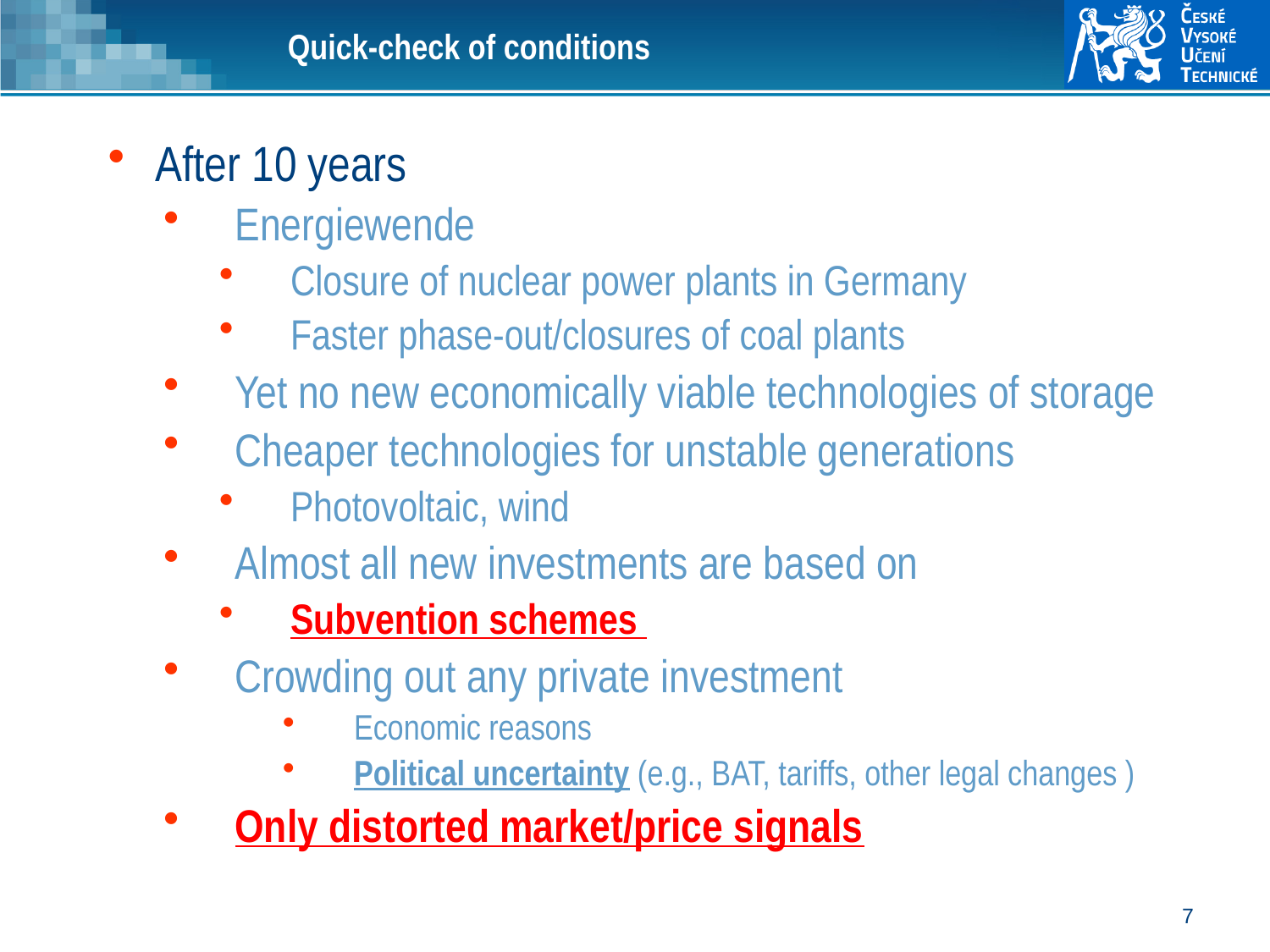

# Quick-check of conditions
After 10 years
Energiewende
Closure of nuclear power plants in Germany
Faster phase-out/closures of coal plants
Yet no new economically viable technologies of storage
Cheaper technologies for unstable generations
Photovoltaic, wind
Almost all new investments are based on
Subvention schemes
Crowding out any private investment
Economic reasons
Political uncertainty (e.g., BAT, tariffs, other legal changes )
Only distorted market/price signals

7